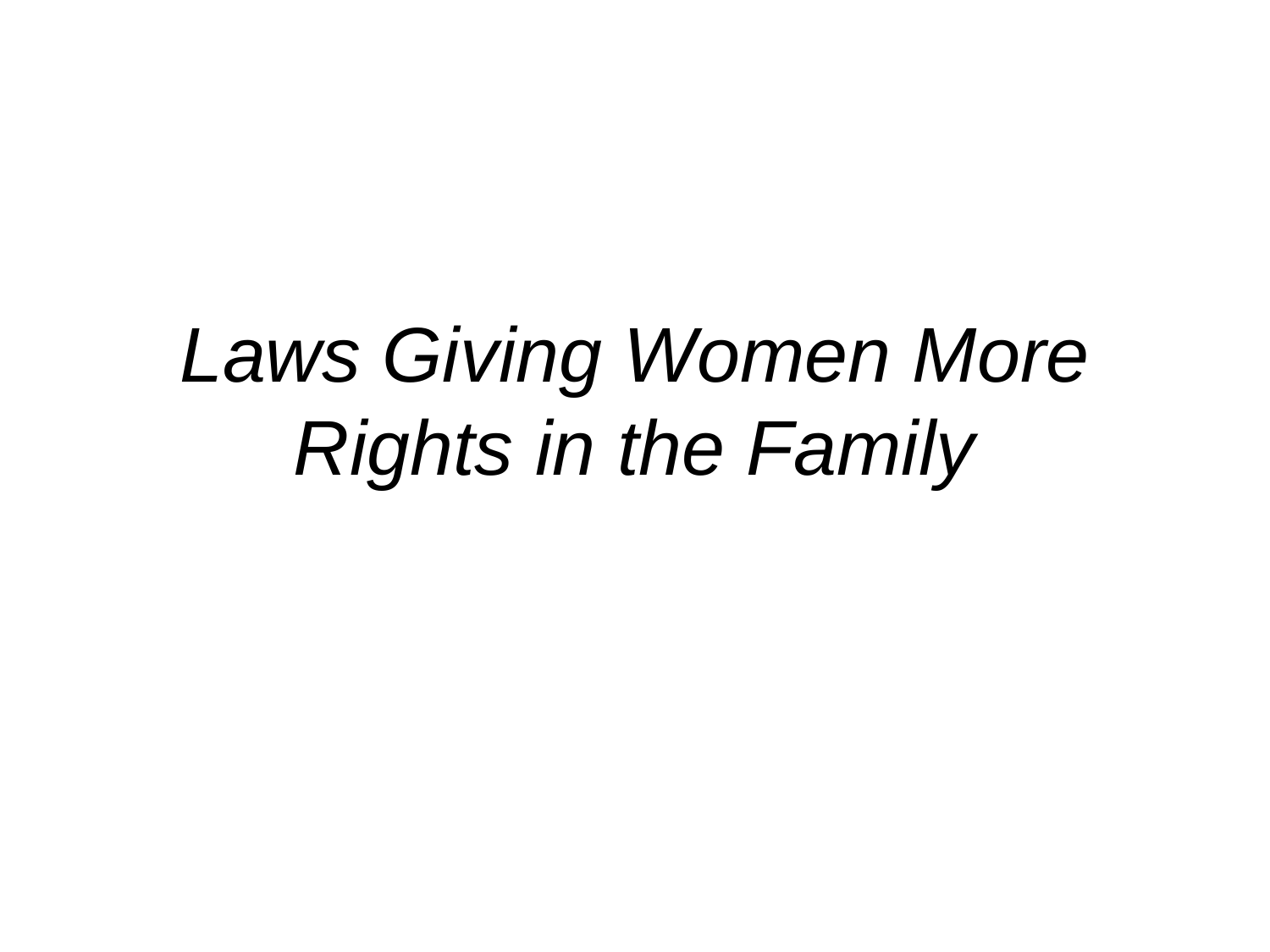

# Laws Giving Women More Rights in the Family